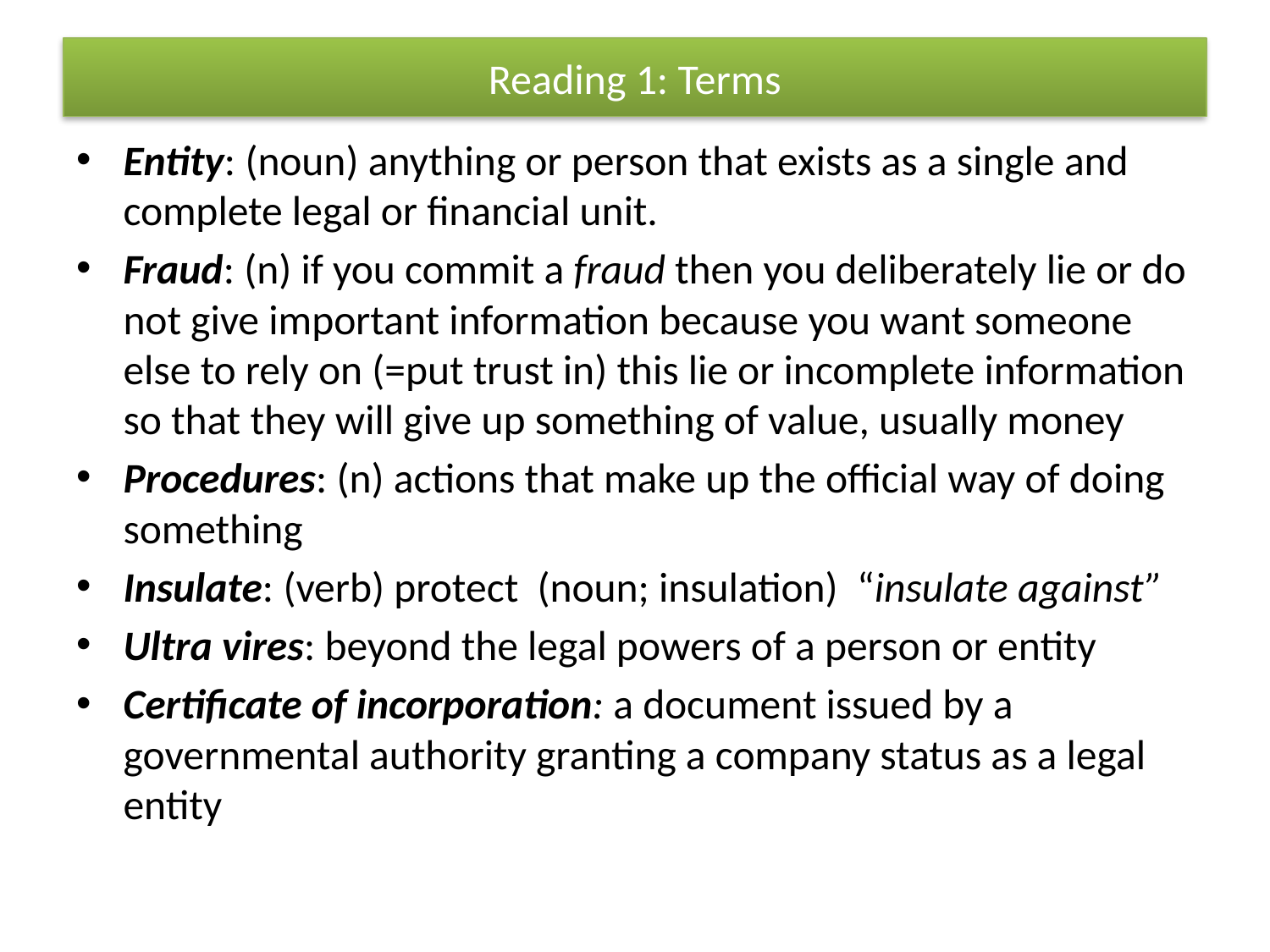

# Reading 1: Terms
Entity: (noun) anything or person that exists as a single and complete legal or financial unit.
Fraud: (n) if you commit a fraud then you deliberately lie or do not give important information because you want someone else to rely on (=put trust in) this lie or incomplete information so that they will give up something of value, usually money
Procedures: (n) actions that make up the official way of doing something
Insulate: (verb) protect  (noun; insulation)  “insulate against”
Ultra vires: beyond the legal powers of a person or entity
Certificate of incorporation: a document issued by a governmental authority granting a company status as a legal entity